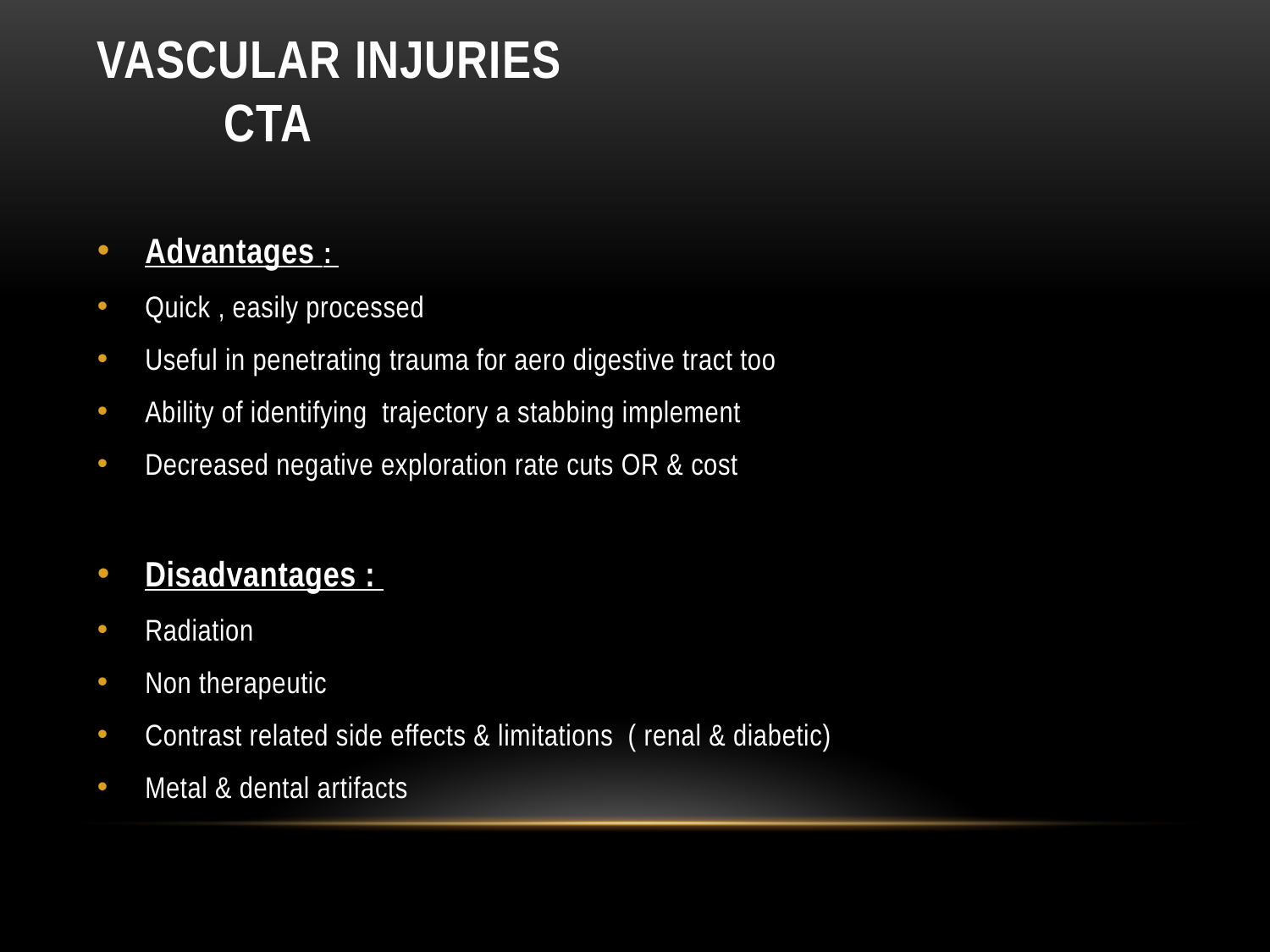

# Vascular injuries CTA
Advantages :
Quick , easily processed
Useful in penetrating trauma for aero digestive tract too
Ability of identifying  trajectory a stabbing implement
Decreased negative exploration rate cuts OR & cost

Disadvantages :
Radiation
Non therapeutic
Contrast related side effects & limitations  ( renal & diabetic)
Metal & dental artifacts